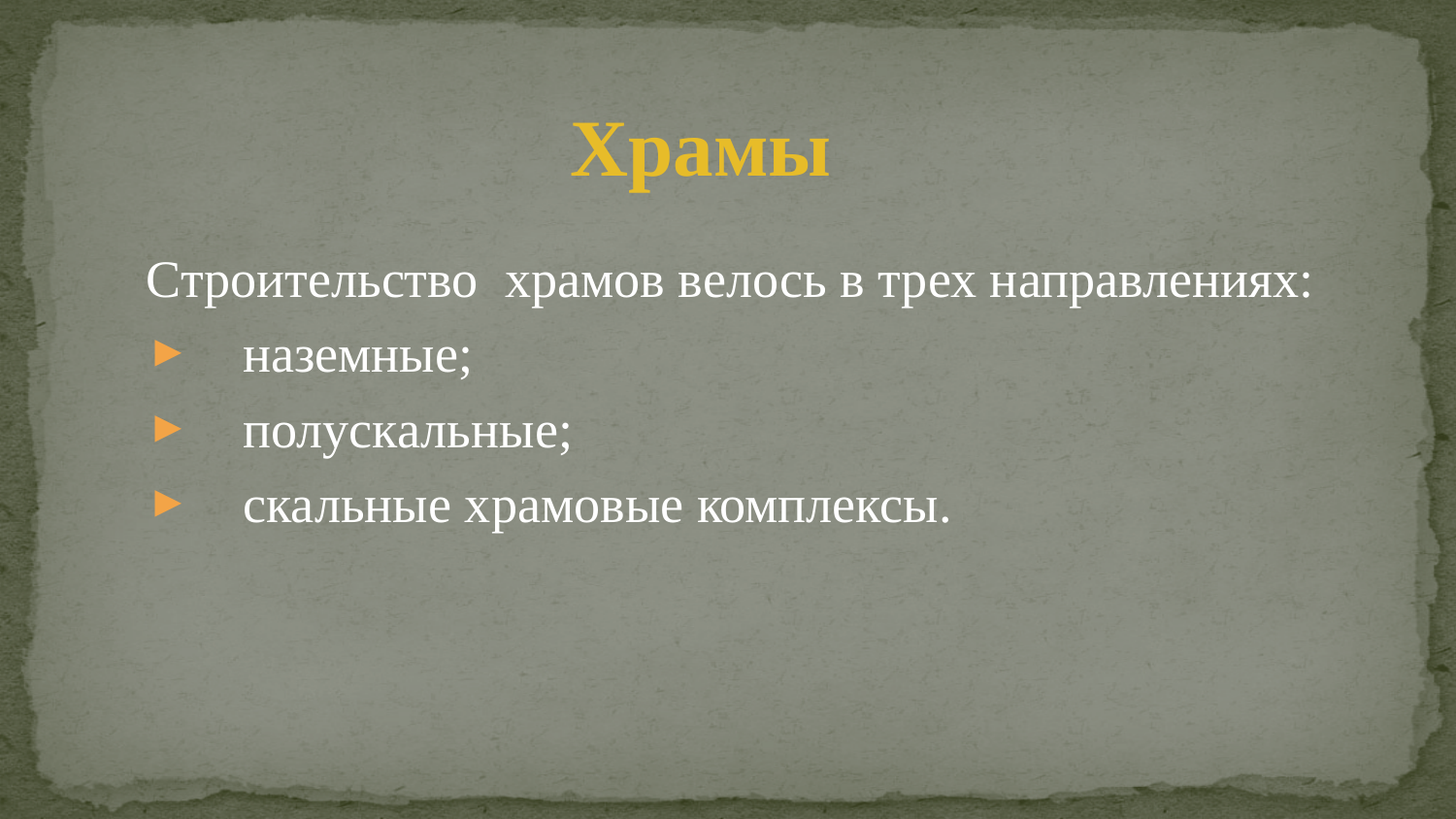

# Храмы
Строительство  храмов велось в трех направлениях:
наземные;
полускальные;
скальные храмовые комплексы.